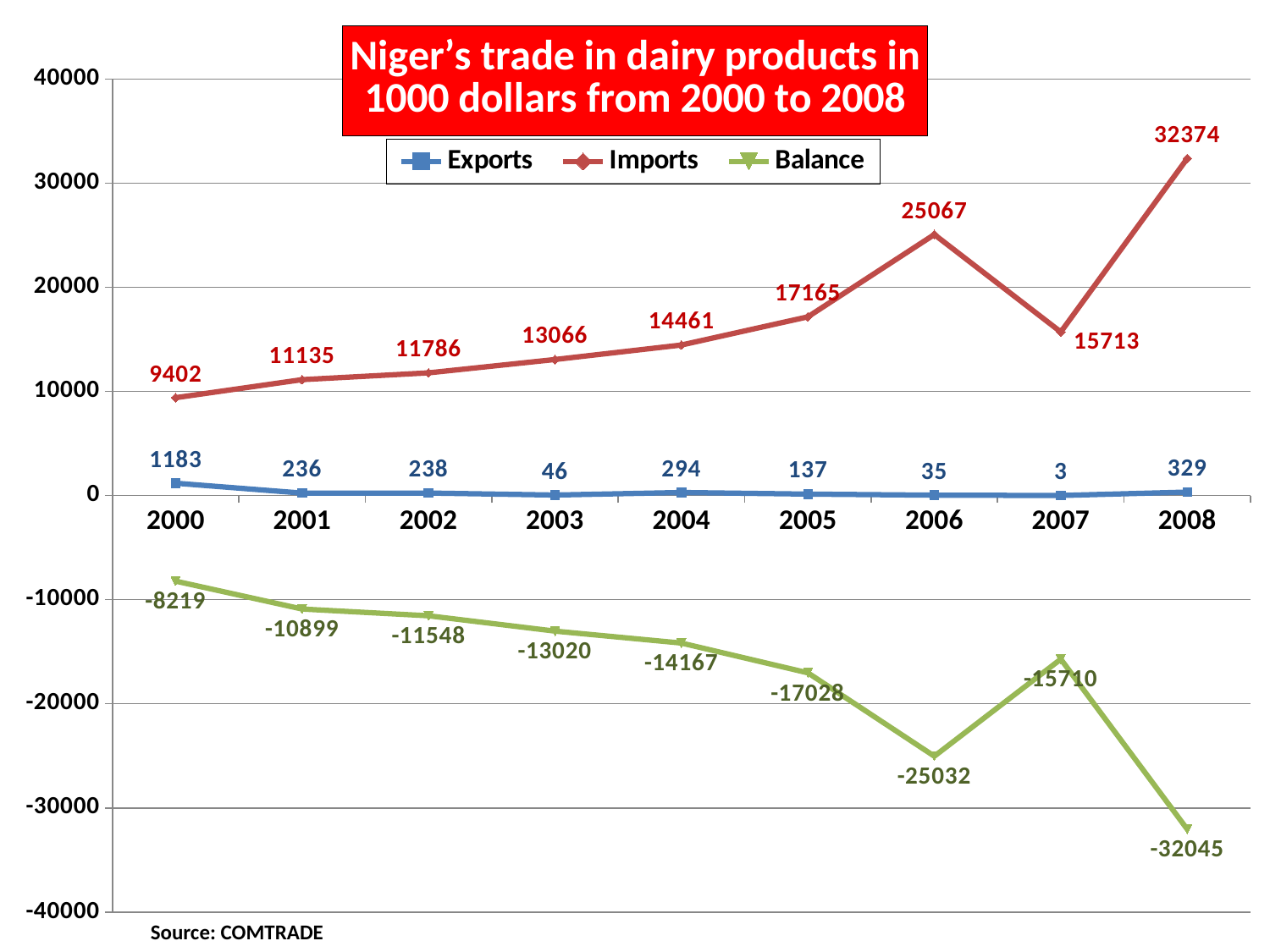

### Chart: Niger’s trade in dairy products in
1000 dollars from 2000 to 2008

| Category | Exports  | Imports  | Balance |
|---|---|---|---|
| 2000 | 1183.0 | 9402.0 | -8219.0 |
| 2001 | 236.0 | 11135.0 | -10899.0 |
| 2002 | 238.0 | 11786.0 | -11548.0 |
| 2003 | 46.0 | 13066.0 | -13020.0 |
| 2004 | 294.0 | 14461.0 | -14167.0 |
| 2005 | 137.0 | 17165.0 | -17028.0 |
| 2006 | 35.0 | 25067.0 | -25032.0 |
| 2007 | 3.0 | 15713.0 | -15710.0 |
| 2008 | 329.0 | 32374.0 | -32045.0 |
Source: COMTRADE